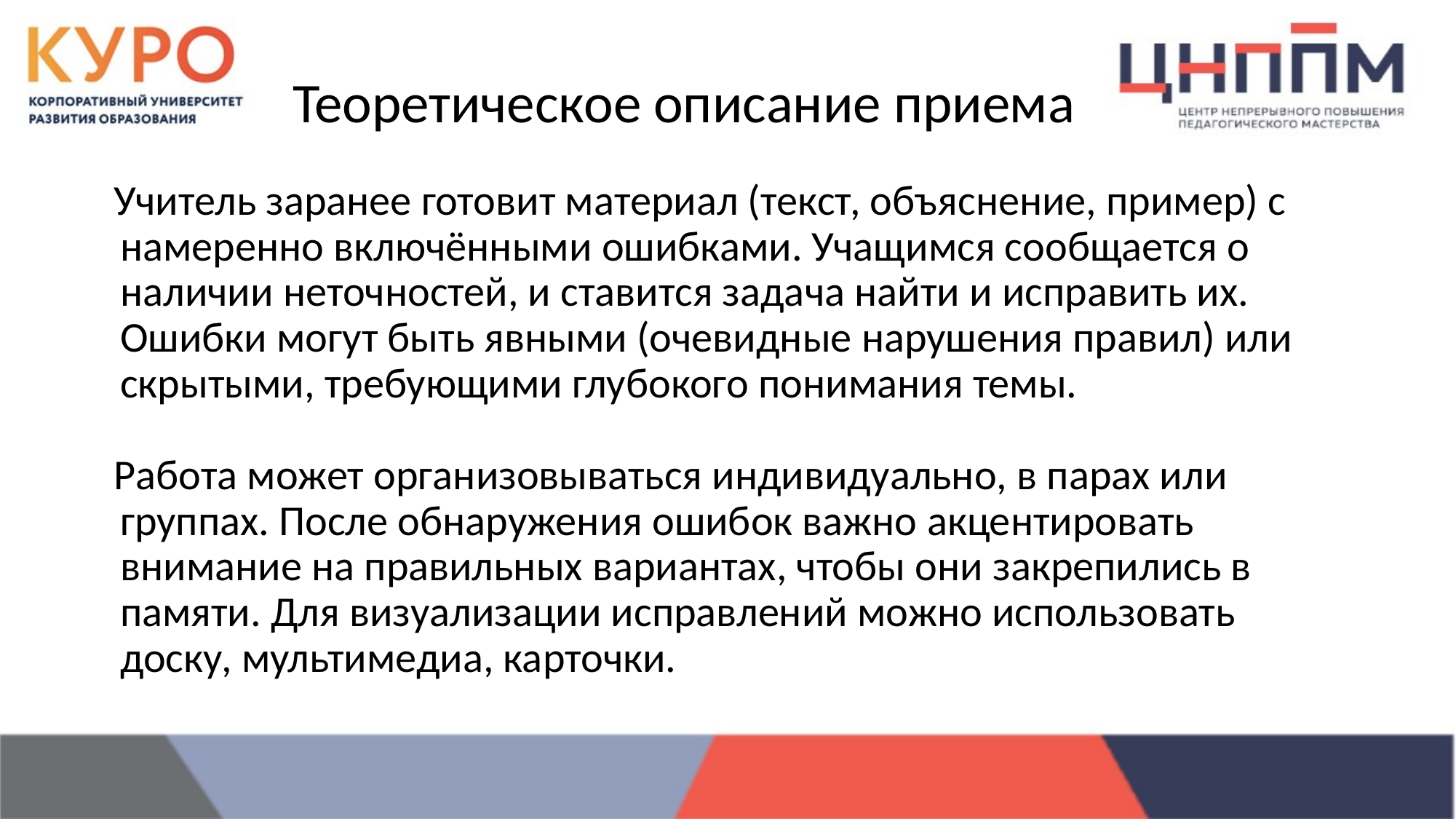

# Теоретическое описание приема
Учитель заранее готовит материал (текст, объяснение, пример) с намеренно включёнными ошибками. Учащимся сообщается о наличии неточностей, и ставится задача найти и исправить их. Ошибки могут быть явными (очевидные нарушения правил) или скрытыми, требующими глубокого понимания темы.

Работа может организовываться индивидуально, в парах или группах. После обнаружения ошибок важно акцентировать внимание на правильных вариантах, чтобы они закрепились в памяти. Для визуализации исправлений можно использовать доску, мультимедиа, карточки.